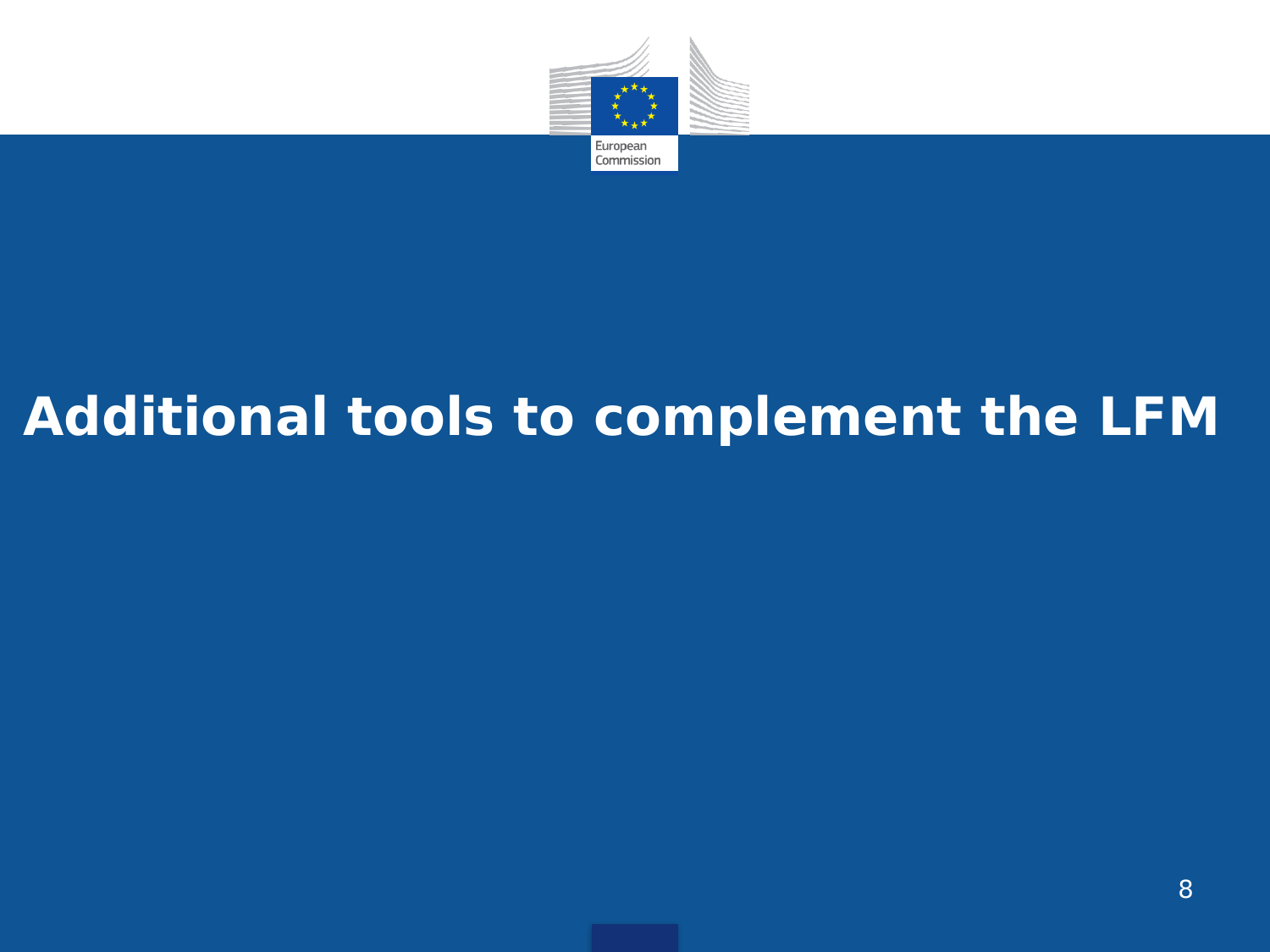

Additional tools to complement the LFM

8